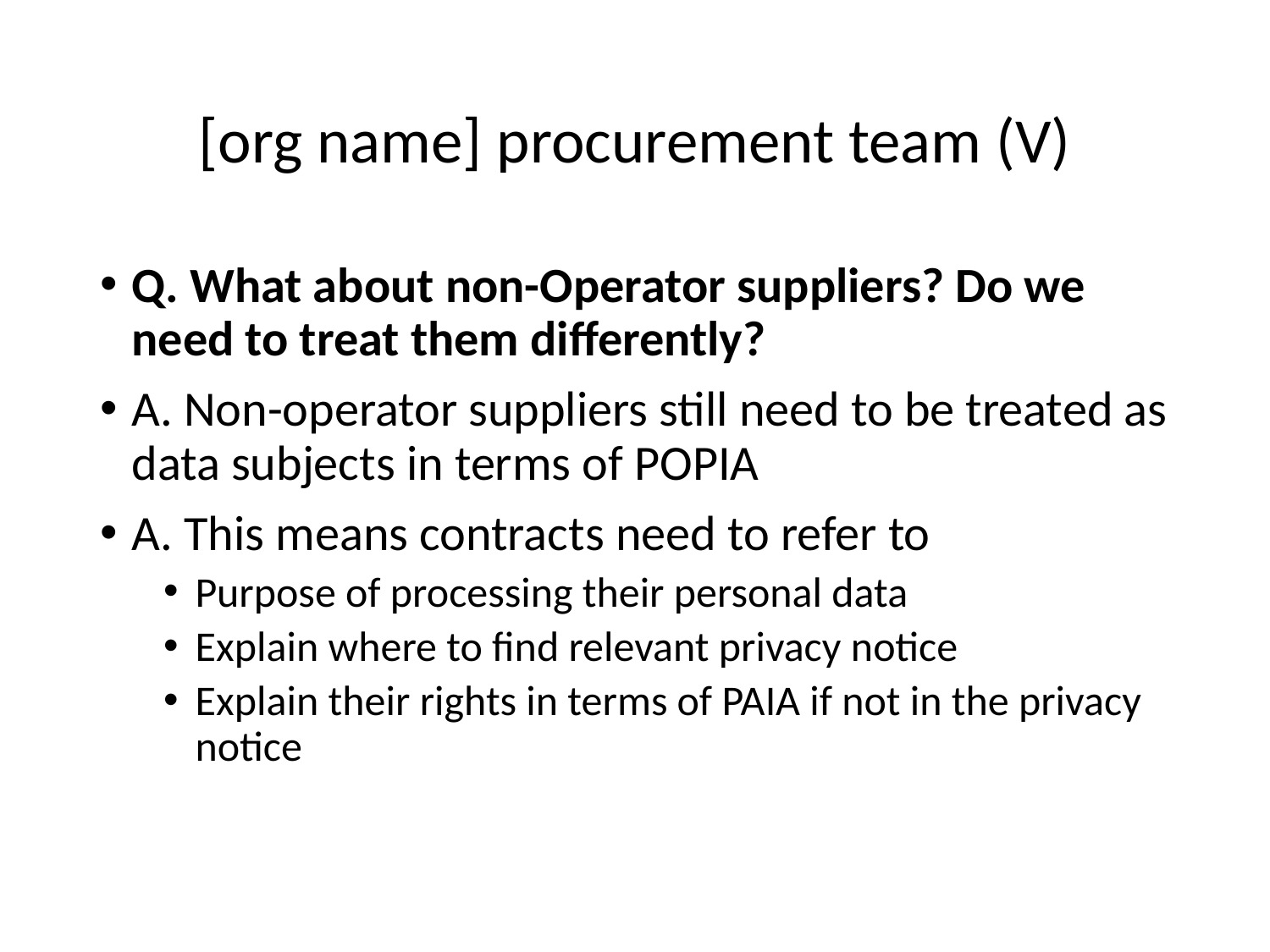

# [org name] procurement team (V)
Q. What about non-Operator suppliers? Do we need to treat them differently?
A. Non-operator suppliers still need to be treated as data subjects in terms of POPIA
A. This means contracts need to refer to
Purpose of processing their personal data
Explain where to find relevant privacy notice
Explain their rights in terms of PAIA if not in the privacy notice